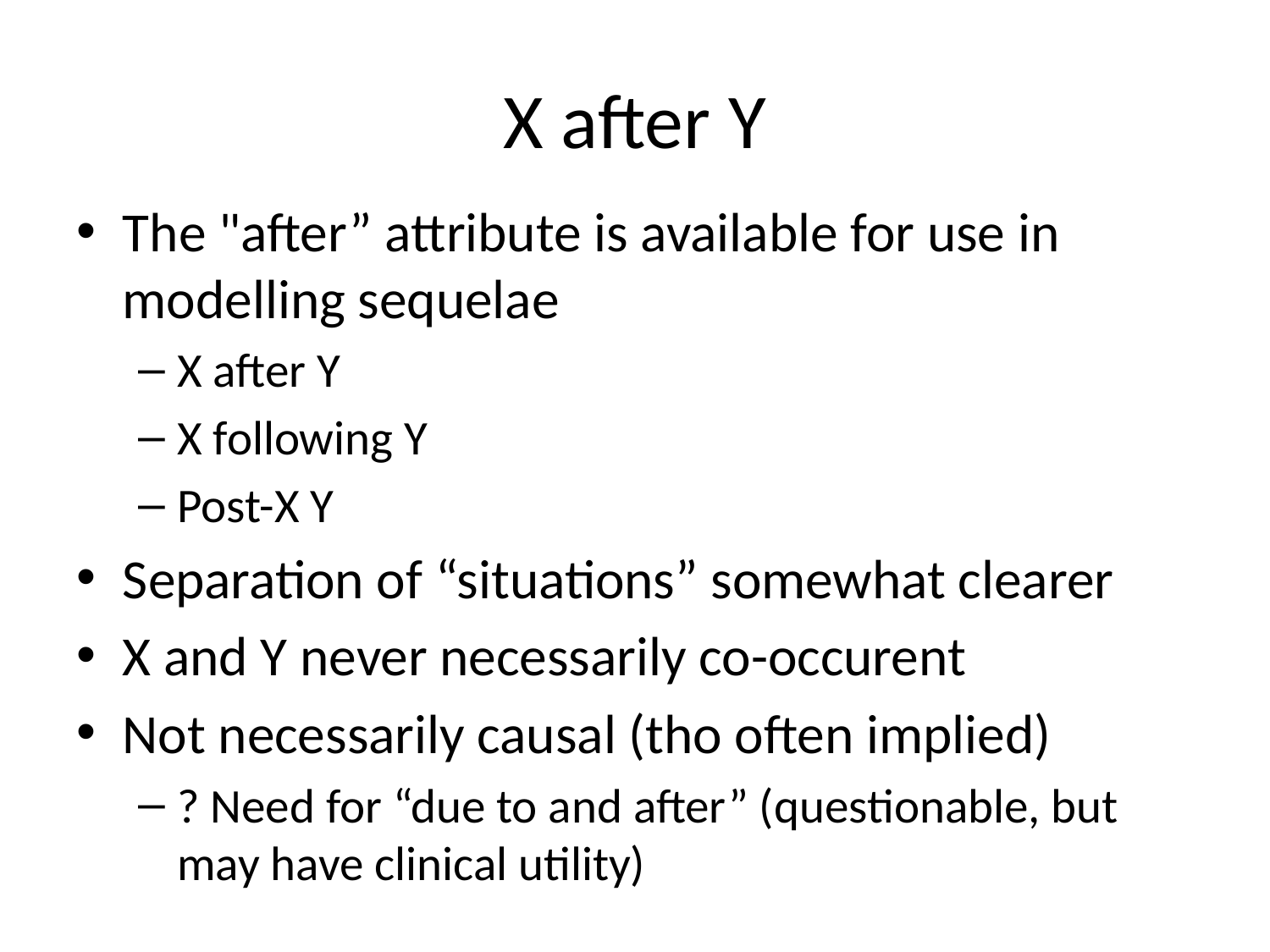

# X after Y
The "after” attribute is available for use in modelling sequelae
X after Y
X following Y
Post-X Y
Separation of “situations” somewhat clearer
X and Y never necessarily co-occurent
Not necessarily causal (tho often implied)
? Need for “due to and after” (questionable, but may have clinical utility)